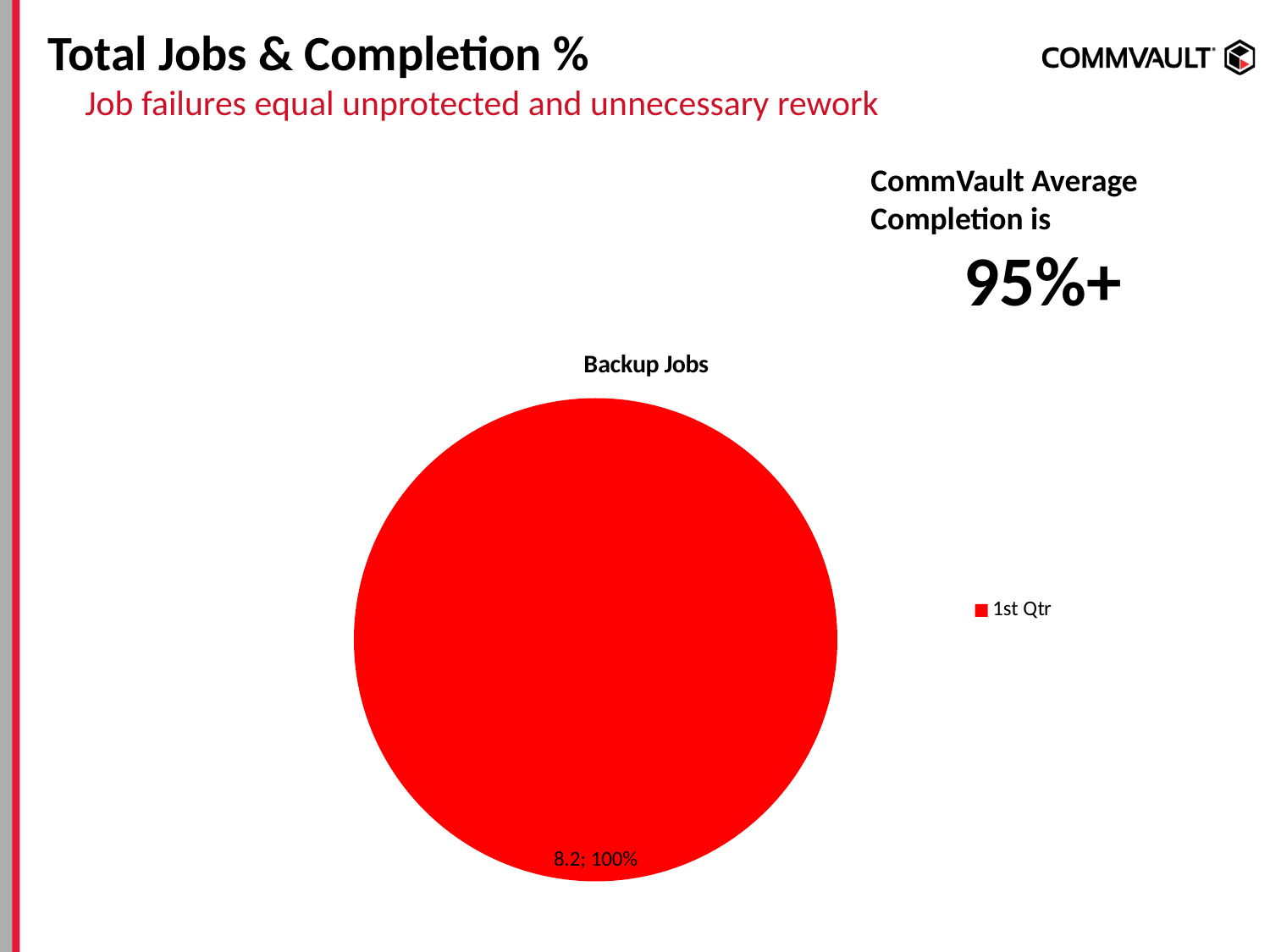

# Total Jobs & Completion %
Job failures equal unprotected and unnecessary rework
CommVault Average Completion is
95%+

### Chart:

| Category | Backup Jobs |
|---|---|
| 1st Qtr | 8.2 |